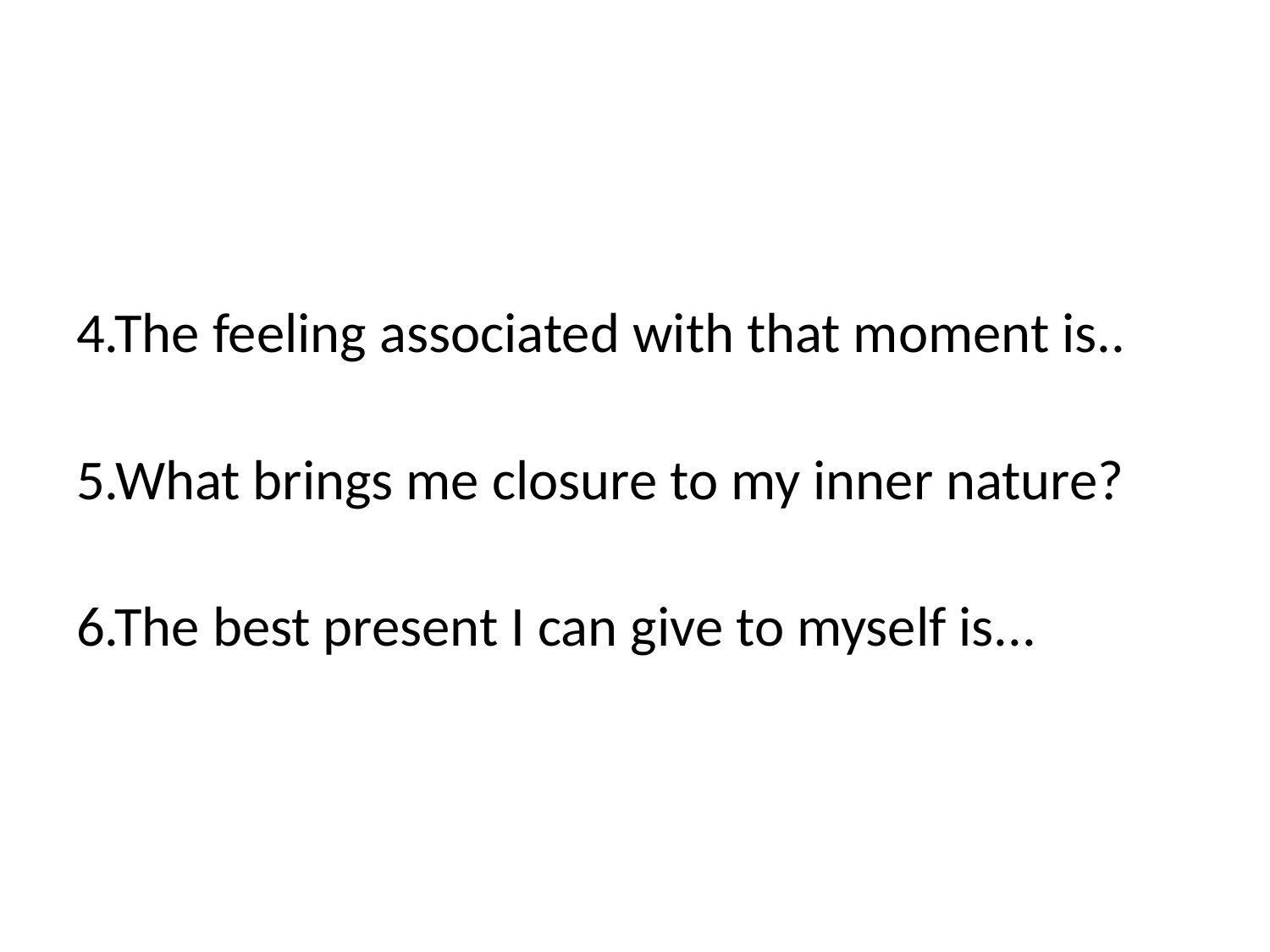

4.The feeling associated with that moment is..
5.What brings me closure to my inner nature?
6.The best present I can give to myself is...